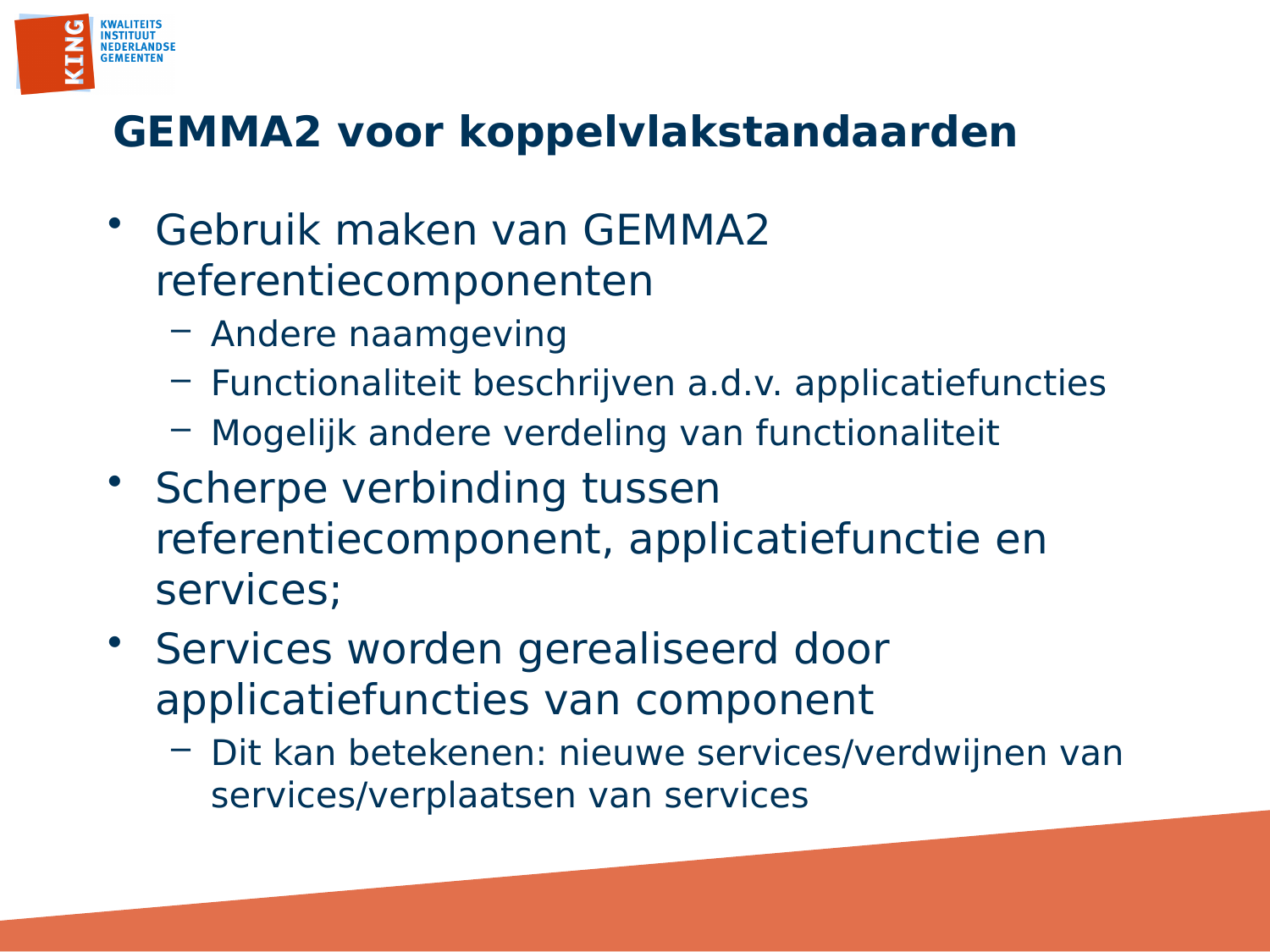

# GEMMA2 voor koppelvlakstandaarden
Gebruik maken van GEMMA2 referentiecomponenten
Andere naamgeving
Functionaliteit beschrijven a.d.v. applicatiefuncties
Mogelijk andere verdeling van functionaliteit
Scherpe verbinding tussen referentiecomponent, applicatiefunctie en services;
Services worden gerealiseerd door applicatiefuncties van component
Dit kan betekenen: nieuwe services/verdwijnen van services/verplaatsen van services